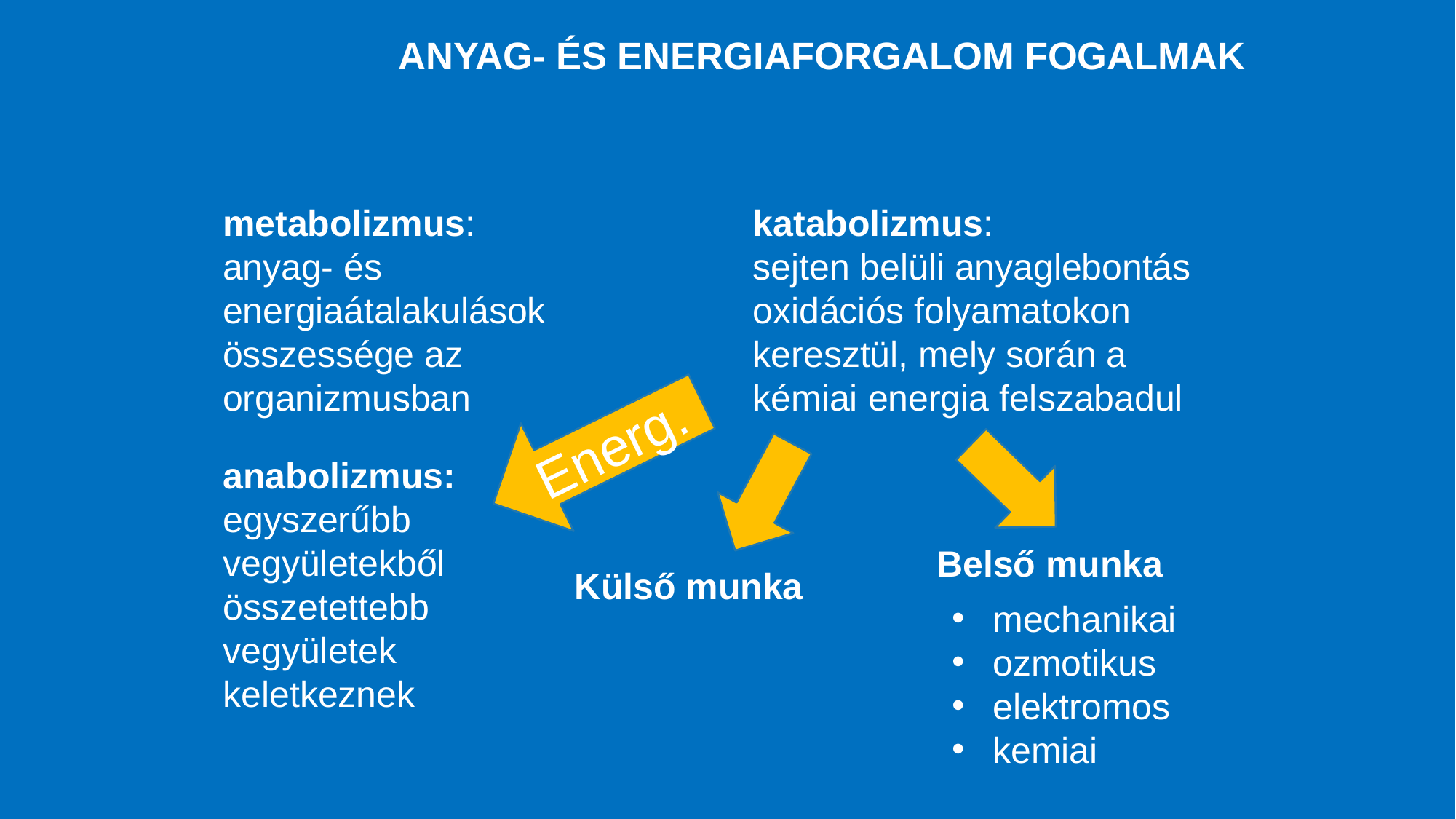

# Anyag- és energiaforgalom fogalmak
katabolizmus:
sejten belüli anyaglebontás oxidációs folyamatokon keresztül, mely során a kémiai energia felszabadul
metabolizmus:
anyag- és energiaátalakulások összessége az organizmusban
Energ.

anabolizmus:
egyszerűbb vegyületekből összetettebb vegyületek
keletkeznek
Belső munka
Külső munka
mechanikai
ozmotikus
elektromos
kemiai